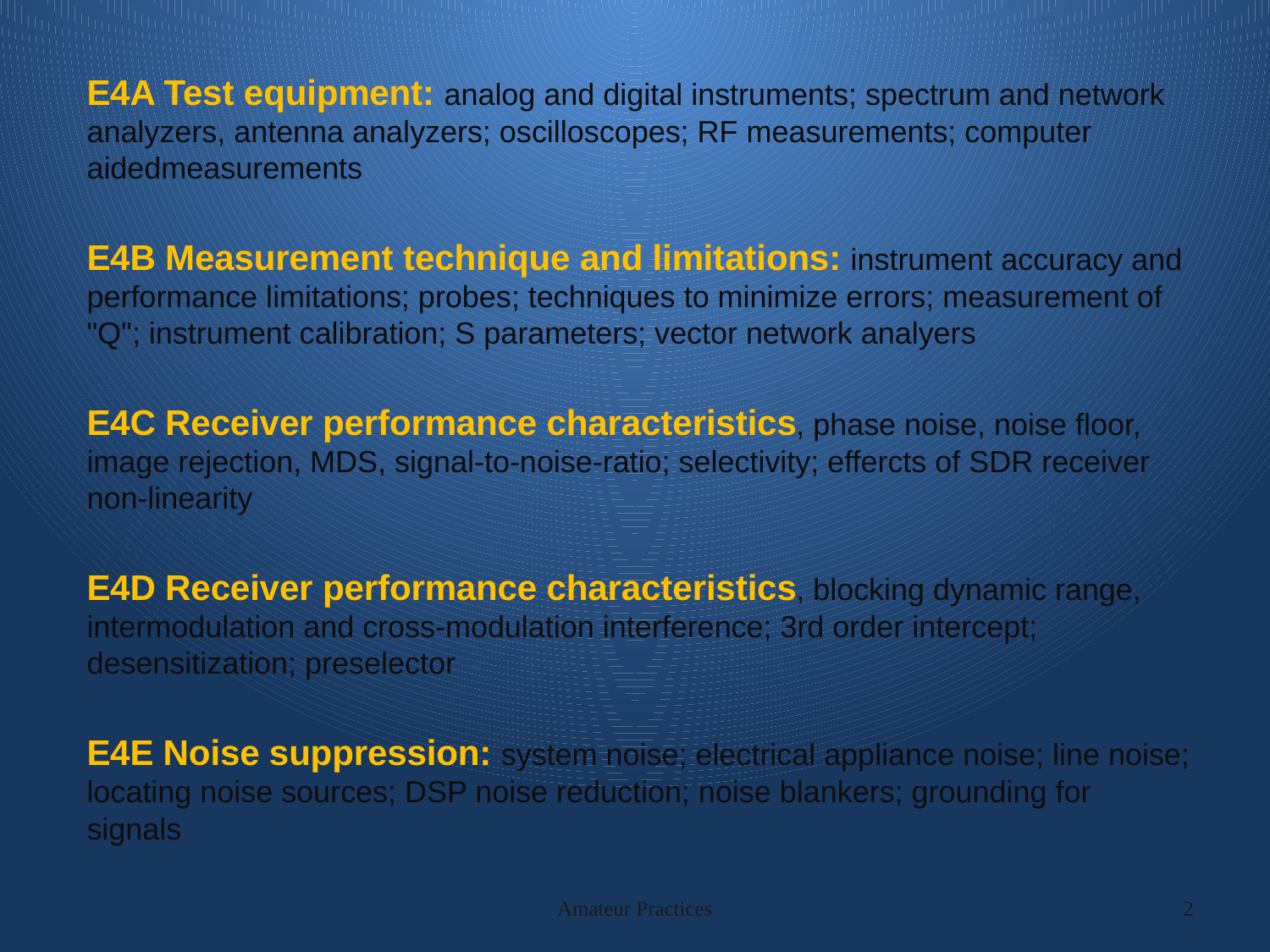

E4A Test equipment: analog and digital instruments; spectrum and network analyzers, antenna analyzers; oscilloscopes; RF measurements; computer aidedmeasurements

E4B Measurement technique and limitations: instrument accuracy and performance limitations; probes; techniques to minimize errors; measurement of "Q"; instrument calibration; S parameters; vector network analyers

E4C Receiver performance characteristics, phase noise, noise floor, image rejection, MDS, signal-to-noise-ratio; selectivity; effercts of SDR receiver non-linearity

E4D Receiver performance characteristics, blocking dynamic range, intermodulation and cross-modulation interference; 3rd order intercept; desensitization; preselector

E4E Noise suppression: system noise; electrical appliance noise; line noise; locating noise sources; DSP noise reduction; noise blankers; grounding for signals

Amateur Practices
2